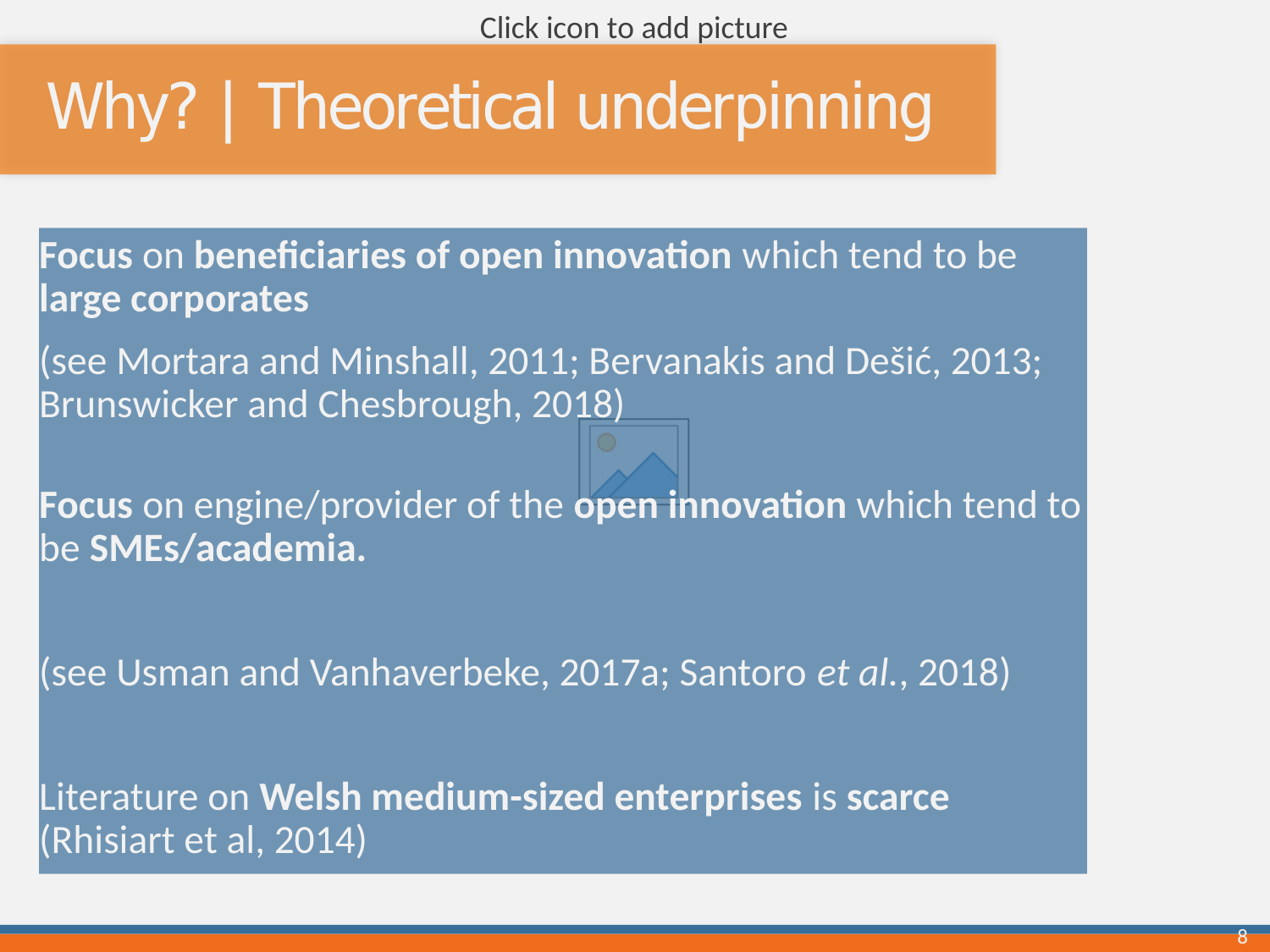

# Why? | Theoretical underpinning
Focus on beneficiaries of open innovation which tend to be large corporates
(see Mortara and Minshall, 2011; Bervanakis and Dešić, 2013; Brunswicker and Chesbrough, 2018)

Focus on engine/provider of the open innovation which tend to be SMEs/academia.

(see Usman and Vanhaverbeke, 2017a; Santoro et al., 2018)

Literature on Welsh medium-sized enterprises is scarce (Rhisiart et al, 2014)

8